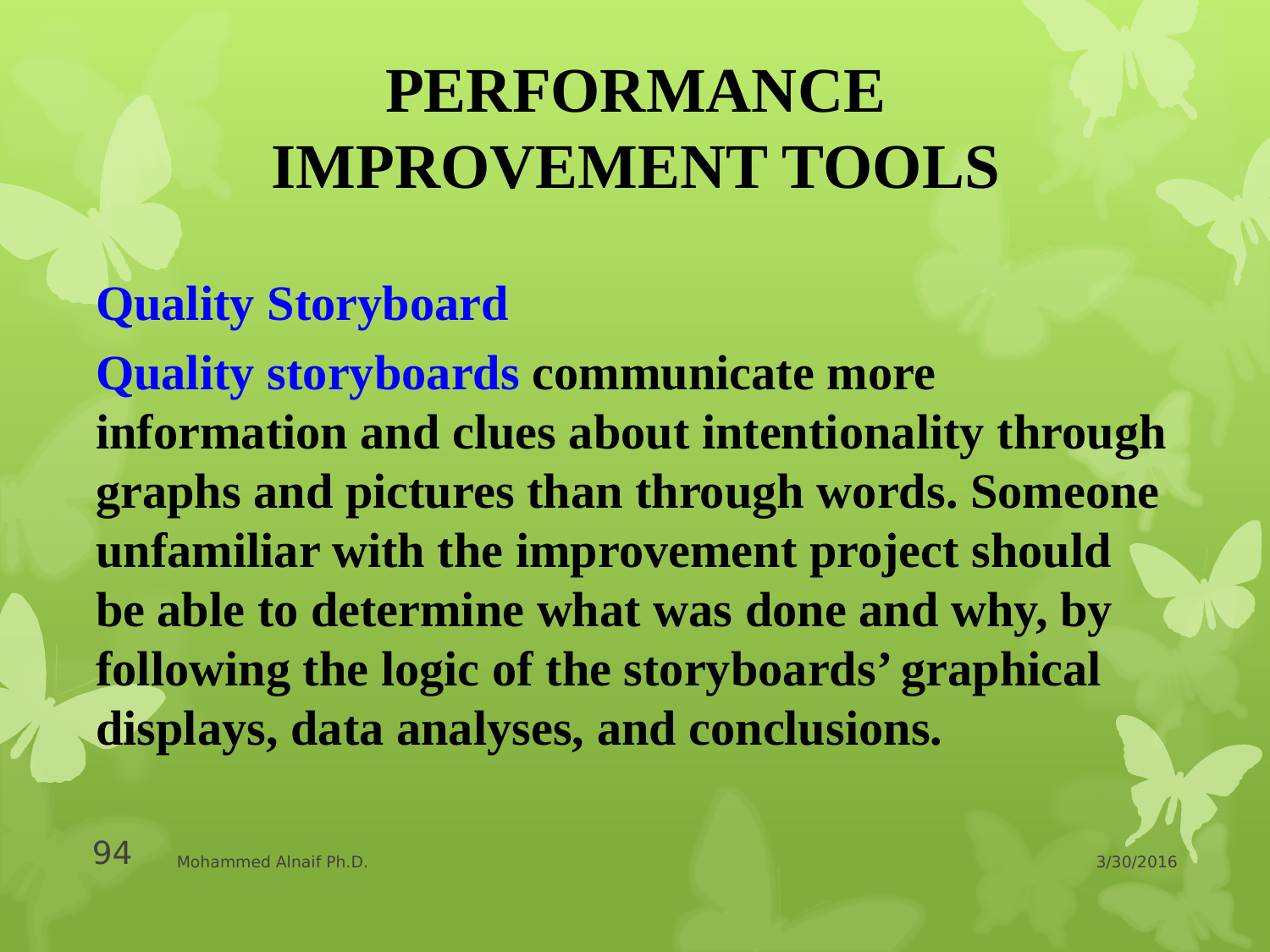

PERFORMANCE IMPROVEMENT TOOLS
Quality Storyboard
Quality storyboards communicate more information and clues about intentionality through graphs and pictures than through words. Someone unfamiliar with the improvement project should be able to determine what was done and why, by following the logic of the storyboards’ graphical displays, data analyses, and conclusions.
94
Mohammed Alnaif Ph.D.
3/30/2016